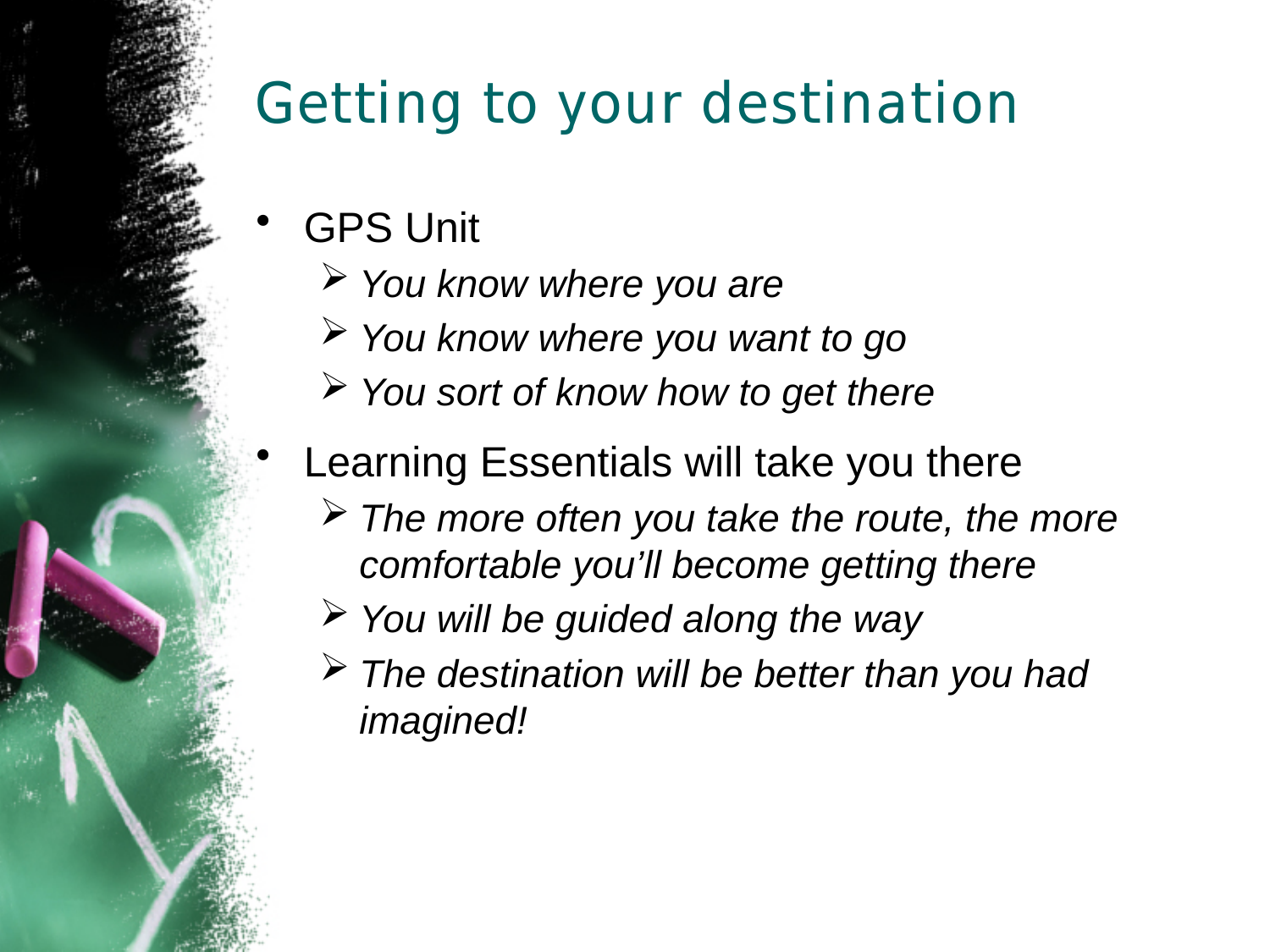

# Getting to your destination
GPS Unit
You know where you are
You know where you want to go
You sort of know how to get there
Learning Essentials will take you there
The more often you take the route, the more comfortable you’ll become getting there
You will be guided along the way
The destination will be better than you had imagined!